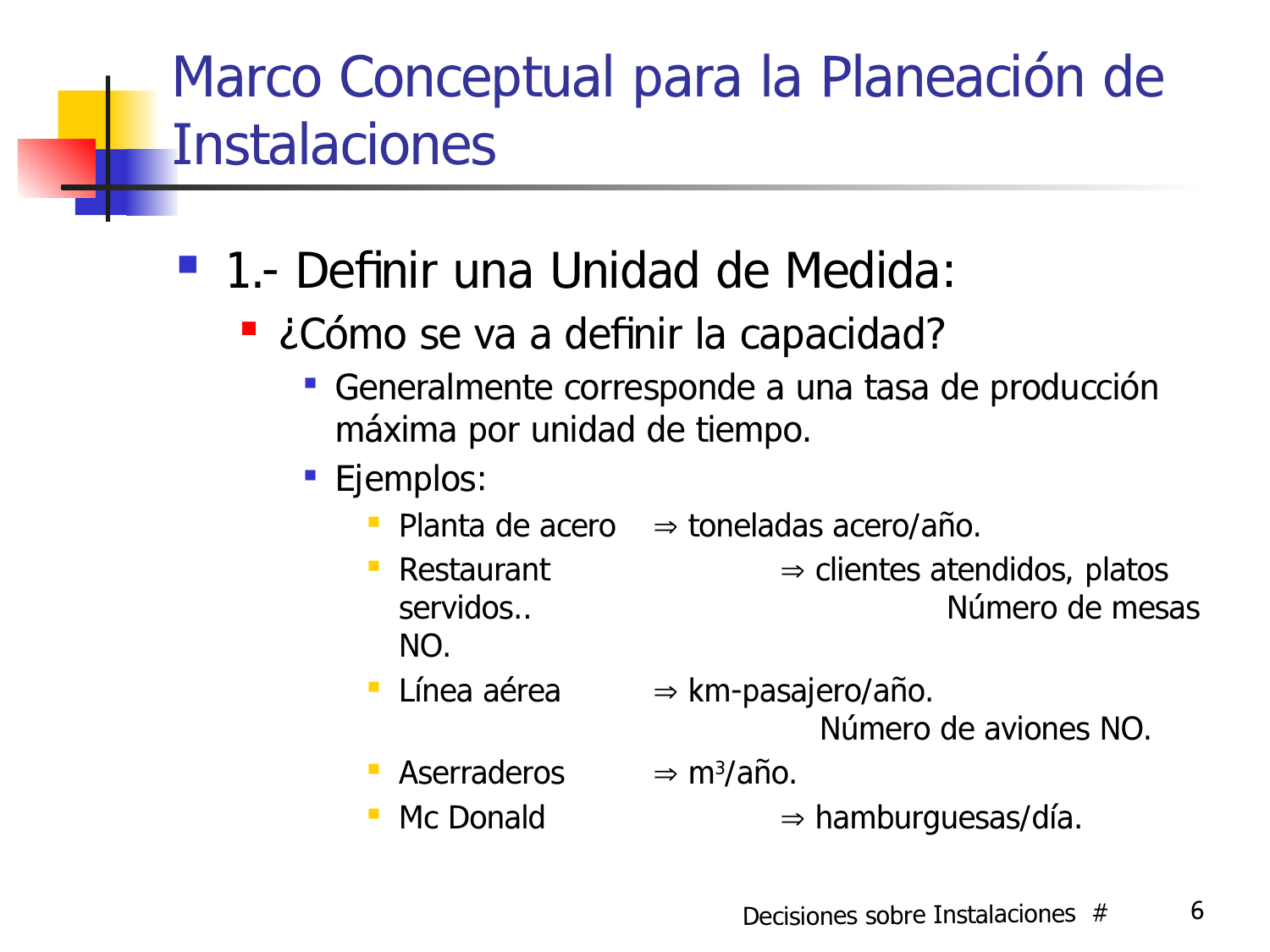

# Marco Conceptual para la Planeación de Instalaciones
1.- Definir una Unidad de Medida:
¿Cómo se va a definir la capacidad?
Generalmente corresponde a una tasa de producción máxima por unidad de tiempo.
Ejemplos:
Planta de acero	⇒ toneladas acero/año.
Restaurant		⇒ clientes atendidos, platos servidos..			    Número de mesas NO.
Línea aérea	⇒ km-pasajero/año.					    Número de aviones NO.
Aserraderos	⇒ m3/año.
Mc Donald	 	⇒ hamburguesas/día.

6
Decisiones sobre Instalaciones  #